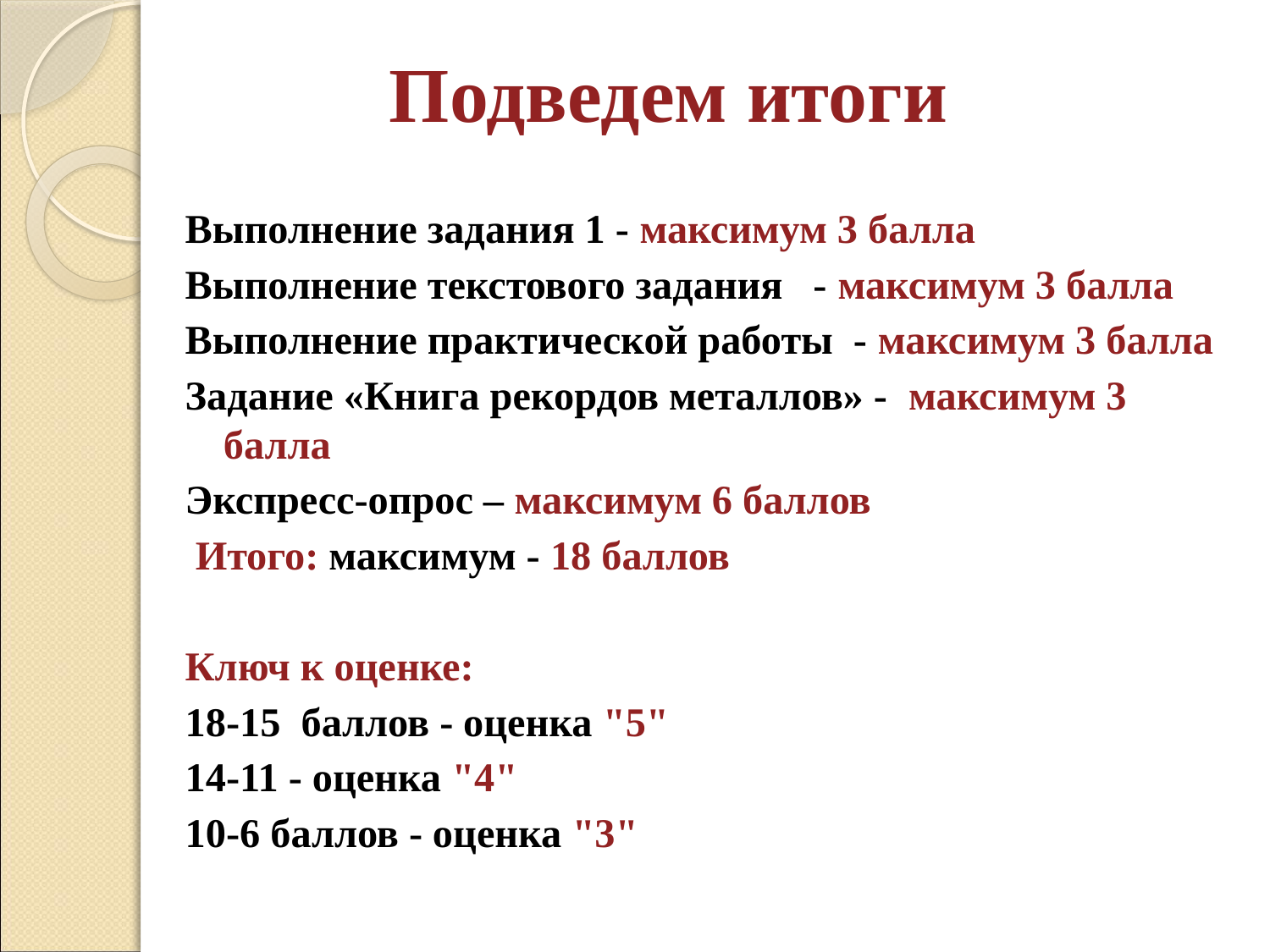

# Подведем итоги
Выполнение задания 1 - максимум 3 балла
Выполнение текстового задания   - максимум 3 балла
Выполнение практической работы  - максимум 3 балла
Задание «Книга рекордов металлов» -  максимум 3 балла
Экспресс-опрос – максимум 6 баллов
 Итого: максимум - 18 баллов

Ключ к оценке:
18-15  баллов - оценка "5"
14-11 - оценка "4"
10-6 баллов - оценка "3"